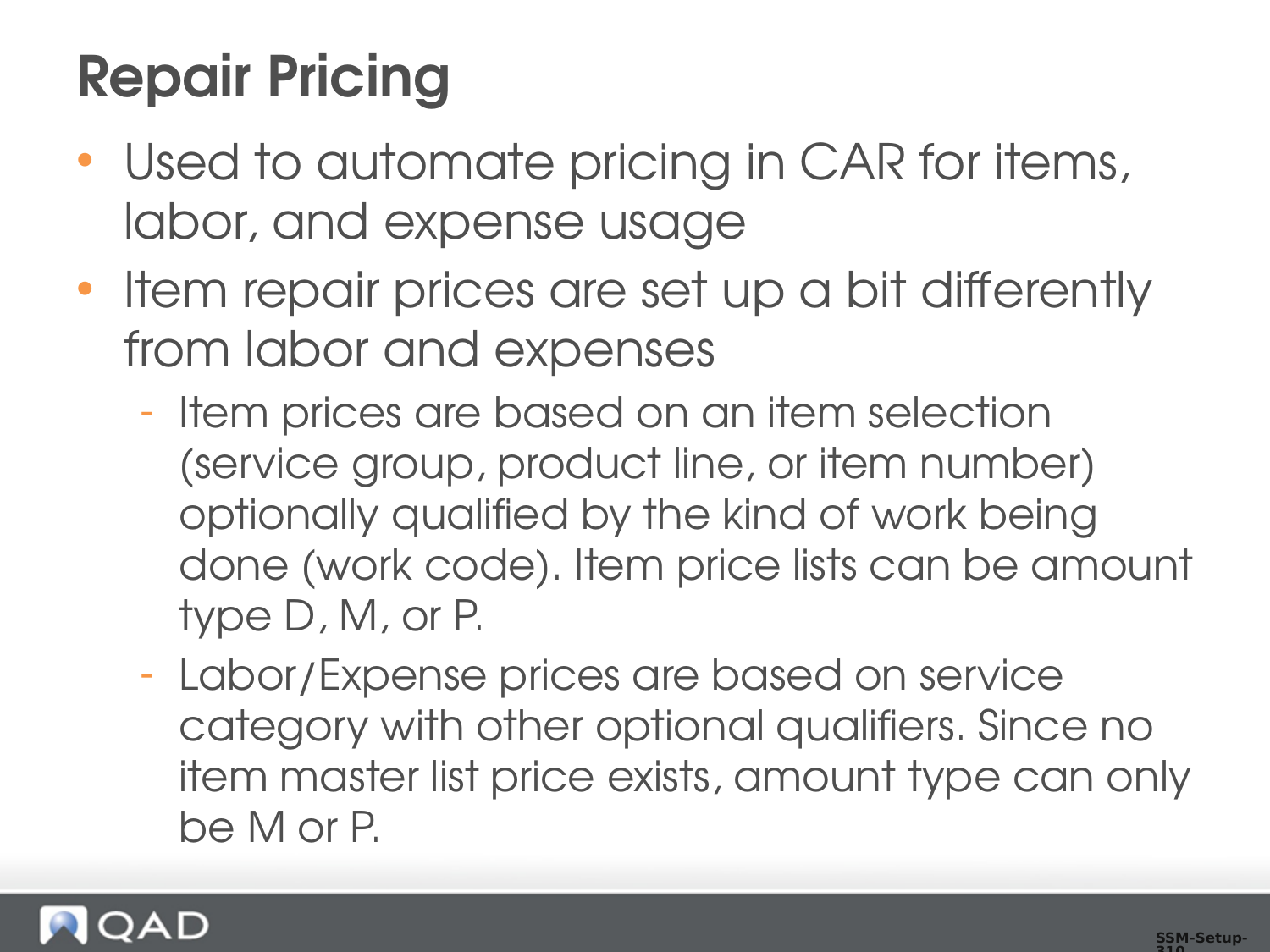

# Repair Pricing
Used to automate pricing in CAR for items, labor, and expense usage
Item repair prices are set up a bit differently from labor and expenses
Item prices are based on an item selection (service group, product line, or item number) optionally qualified by the kind of work being done (work code). Item price lists can be amount type D, M, or P.
Labor/Expense prices are based on service category with other optional qualifiers. Since no item master list price exists, amount type can only be M or P.
SSM-Setup-310